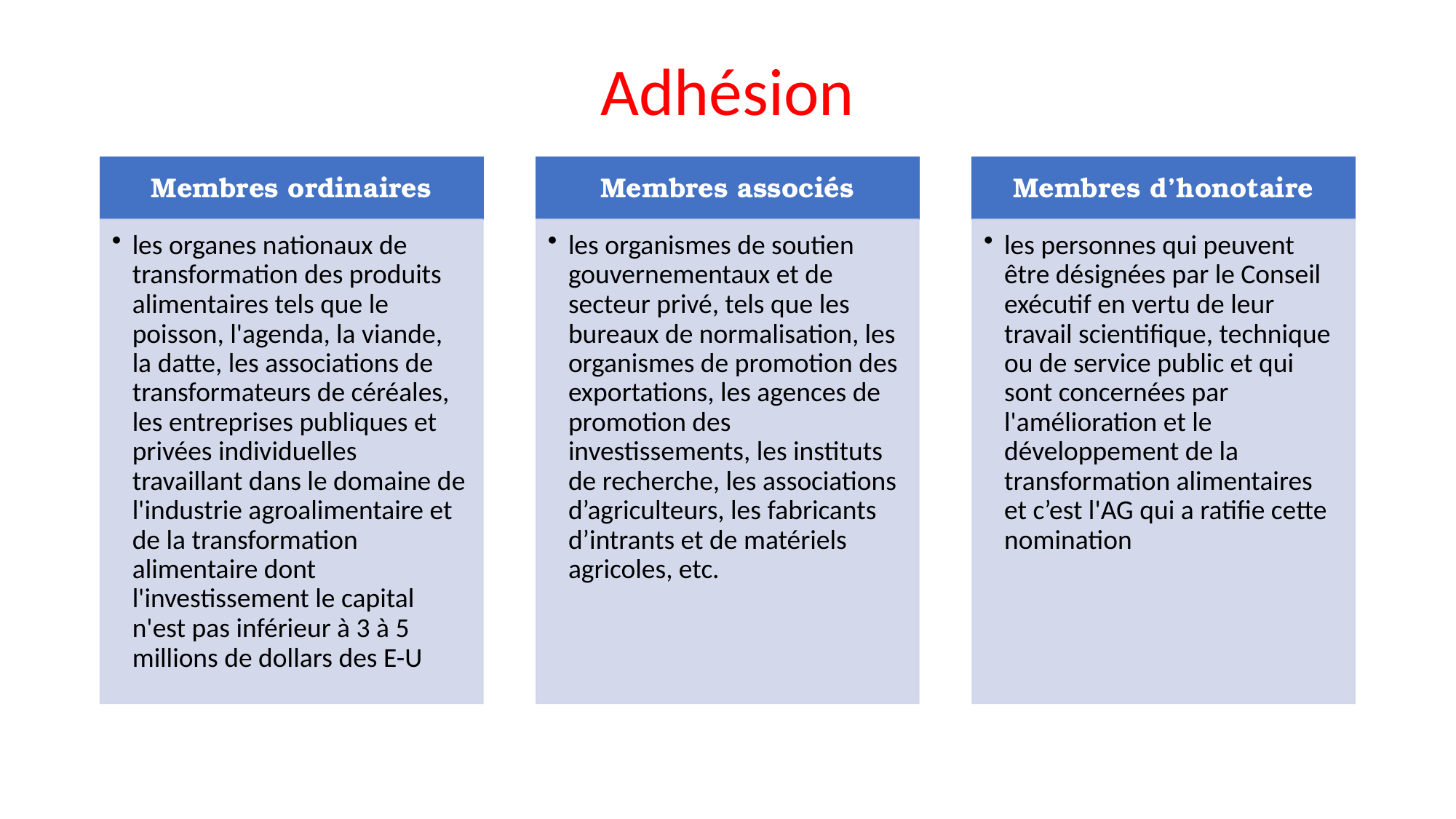

# Adhésion
Membres ordinaires
les organes nationaux de transformation des produits alimentaires tels que le poisson, l'agenda, la viande, la datte, les associations de transformateurs de céréales, les entreprises publiques et privées individuelles travaillant dans le domaine de l'industrie agroalimentaire et de la transformation alimentaire dont l'investissement le capital n'est pas inférieur à 3 à 5 millions de dollars des E-U
Membres associés
les organismes de soutien gouvernementaux et de secteur privé, tels que les bureaux de normalisation, les organismes de promotion des exportations, les agences de promotion des investissements, les instituts de recherche, les associations d’agriculteurs, les fabricants d’intrants et de matériels agricoles, etc.
Membres d’honotaire
les personnes qui peuvent être désignées par le Conseil exécutif en vertu de leur travail scientifique, technique ou de service public et qui sont concernées par l'amélioration et le développement de la transformation alimentaires et c’est l'AG qui a ratifie cette nomination